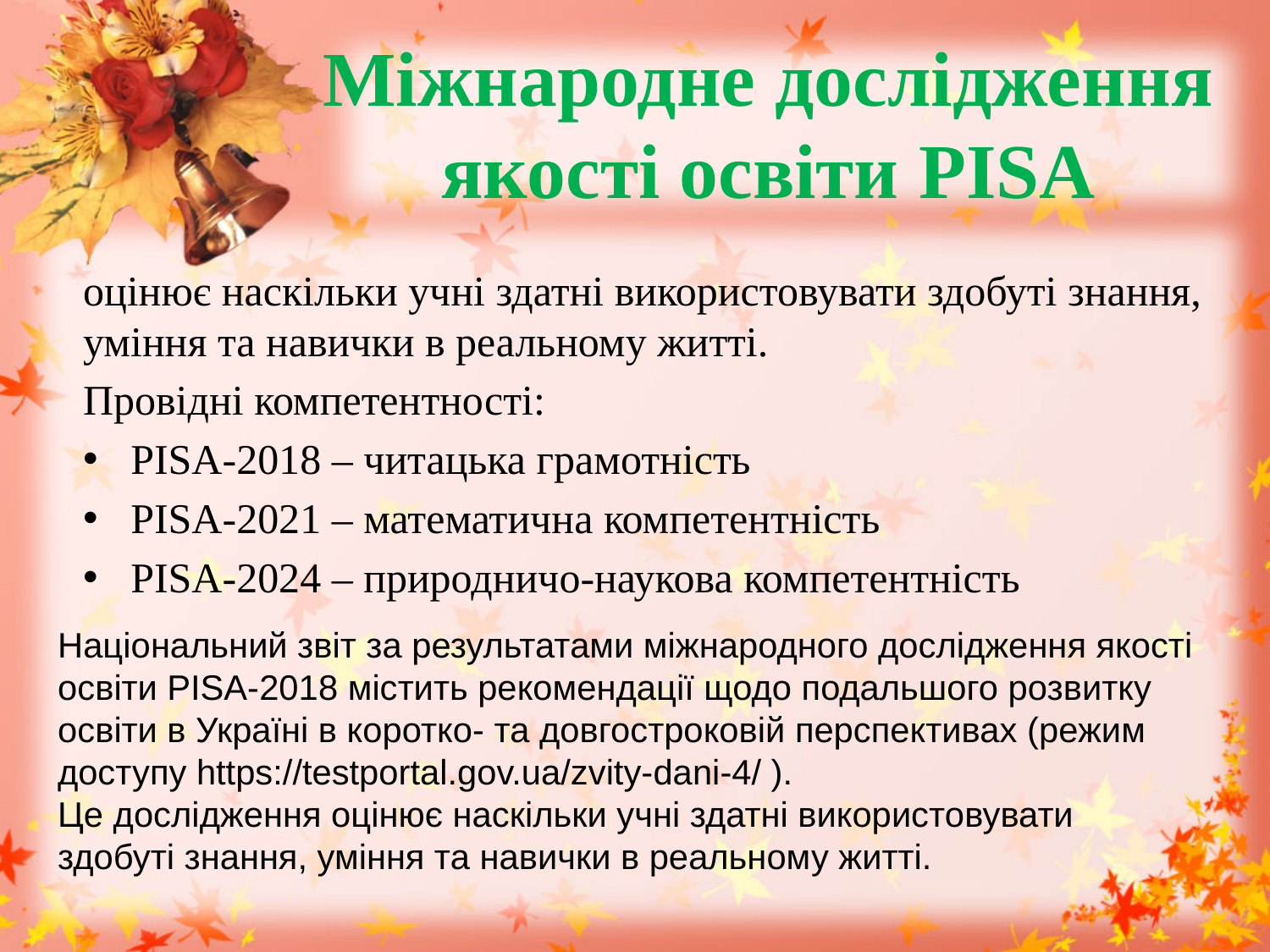

# Міжнародне дослідження якості освіти PISA
оцінює наскільки учні здатні використовувати здобуті знання, уміння та навички в реальному житті.
Провідні компетентності:
PISA-2018 – читацька грамотність
PISA-2021 – математична компетентність
PISA-2024 – природничо-наукова компетентність
Національний звіт за результатами міжнародного дослідження якості освіти PISA-2018 містить рекомендації щодо подальшого розвитку освіти в Україні в коротко- та довгостроковій перспективах (режим доступу https://testportal.gov.ua/zvity-dani-4/ ).
Це дослідження оцінює наскільки учні здатні використовувати
здобуті знання, уміння та навички в реальному житті.